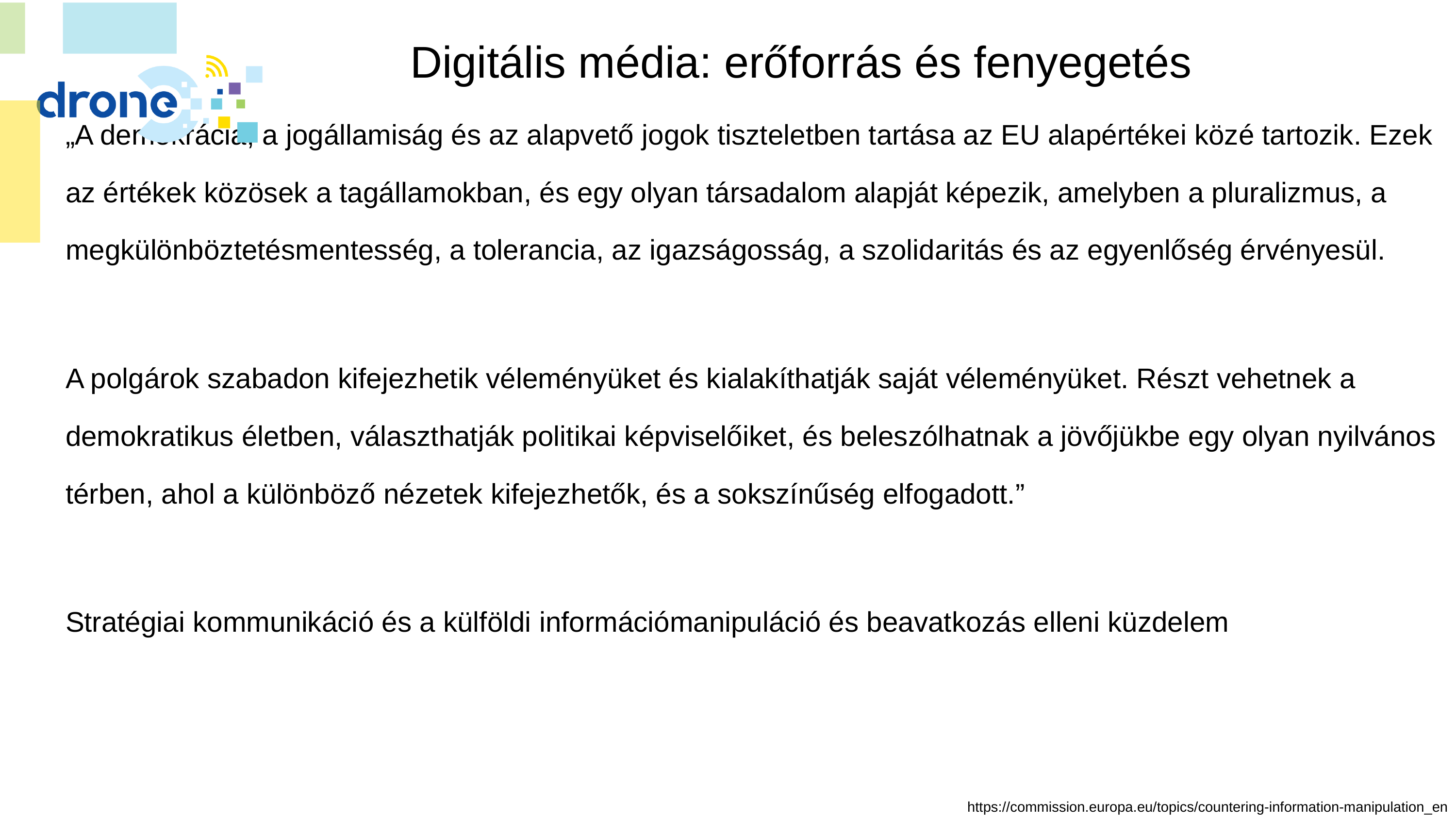

# Digitális média: erőforrás és fenyegetés

„A demokrácia, a jogállamiság és az alapvető jogok tiszteletben tartása az EU alapértékei közé tartozik. Ezek az értékek közösek a tagállamokban, és egy olyan társadalom alapját képezik, amelyben a pluralizmus, a megkülönböztetésmentesség, a tolerancia, az igazságosság, a szolidaritás és az egyenlőség érvényesül.

A polgárok szabadon kifejezhetik véleményüket és kialakíthatják saját véleményüket. Részt vehetnek a demokratikus életben, választhatják politikai képviselőiket, és beleszólhatnak a jövőjükbe egy olyan nyilvános térben, ahol a különböző nézetek kifejezhetők, és a sokszínűség elfogadott.”

Stratégiai kommunikáció és a külföldi információmanipuláció és beavatkozás elleni küzdelem

https://commission.europa.eu/topics/countering-information-manipulation_en